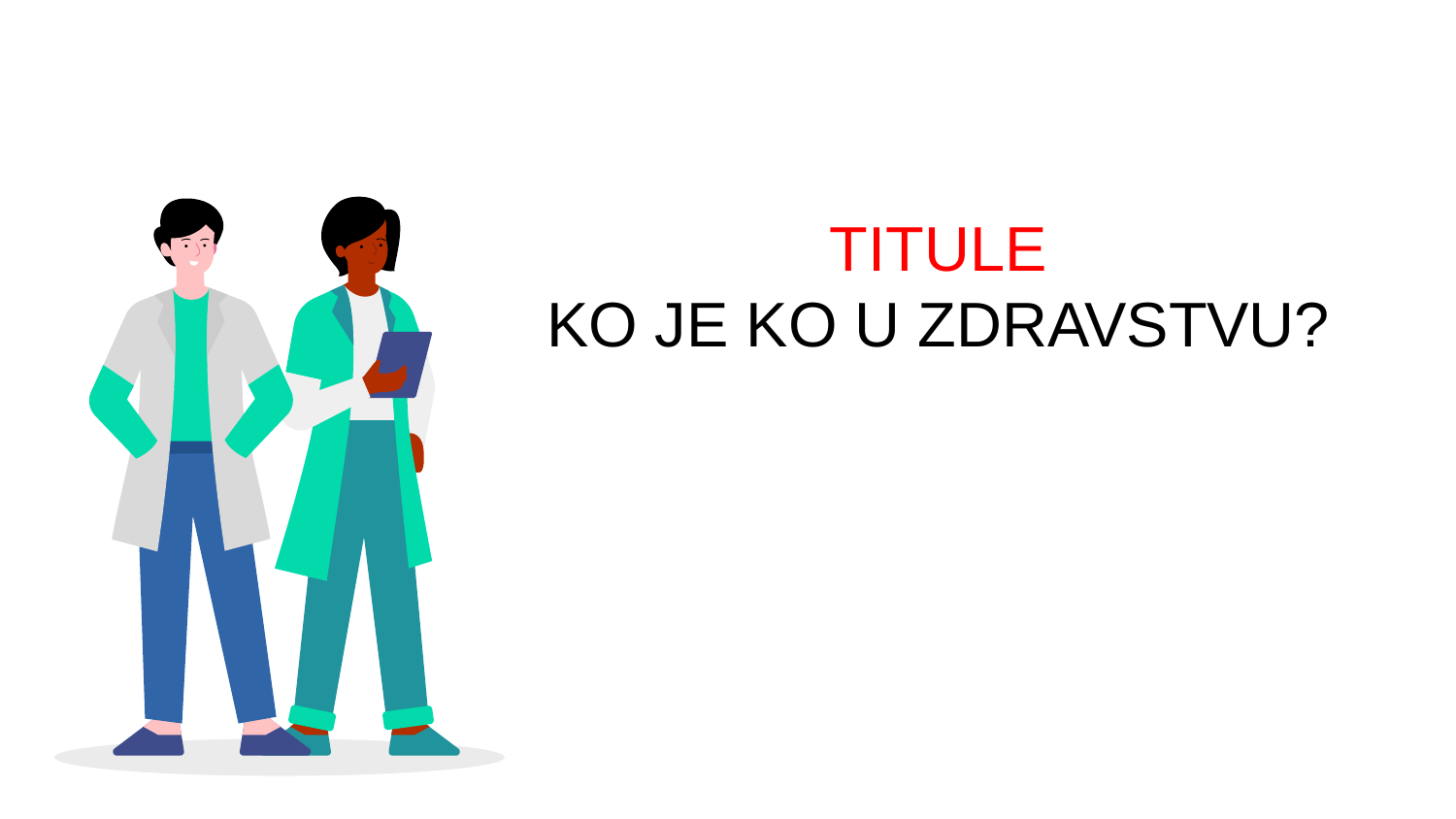

# TITULE KO JE KO U ZDRAVSTVU?